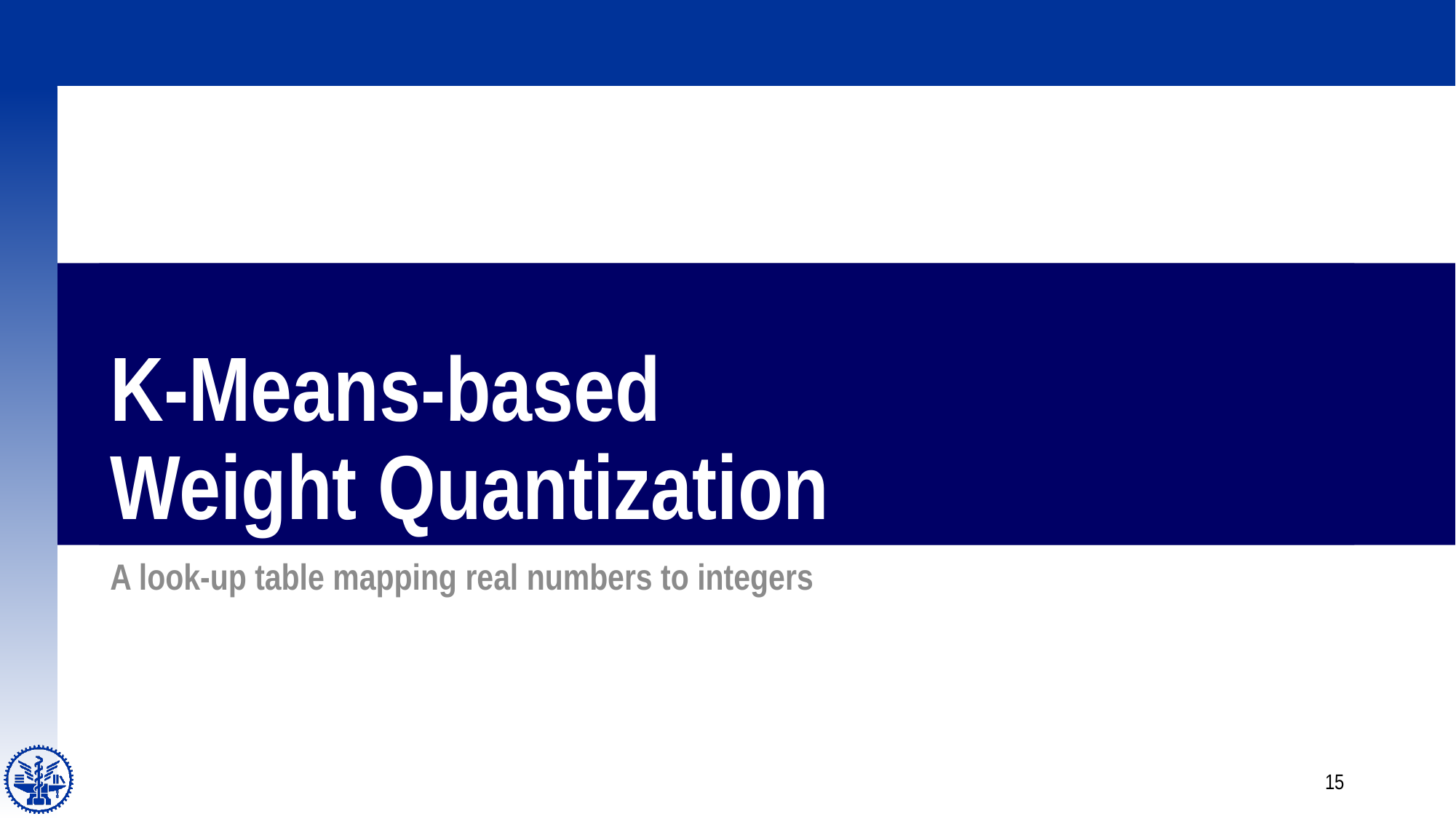

# K-Means-based Weight Quantization
A look-up table mapping real numbers to integers
15